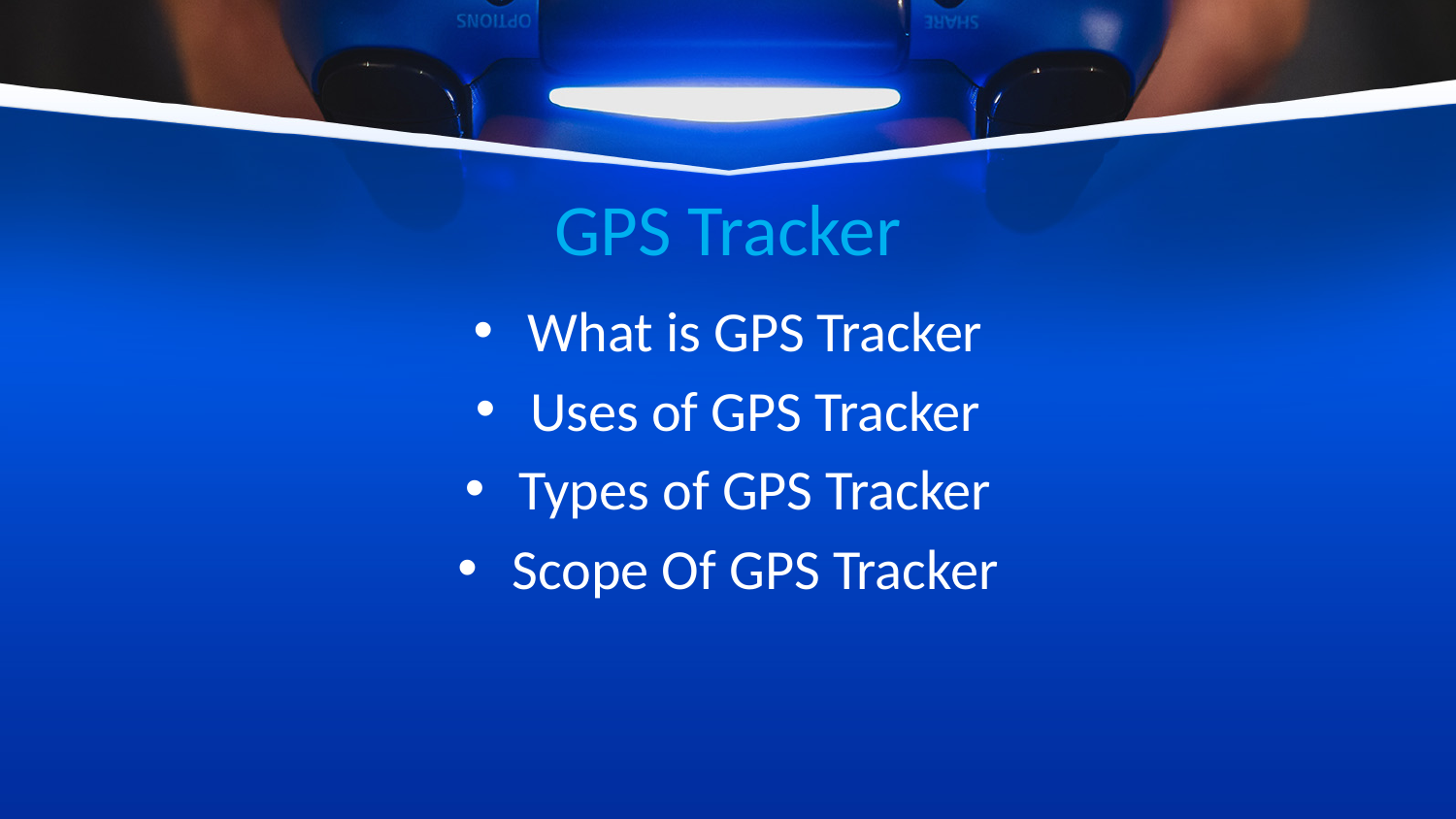

# GPS Tracker
What is GPS Tracker
Uses of GPS Tracker
Types of GPS Tracker
Scope Of GPS Tracker